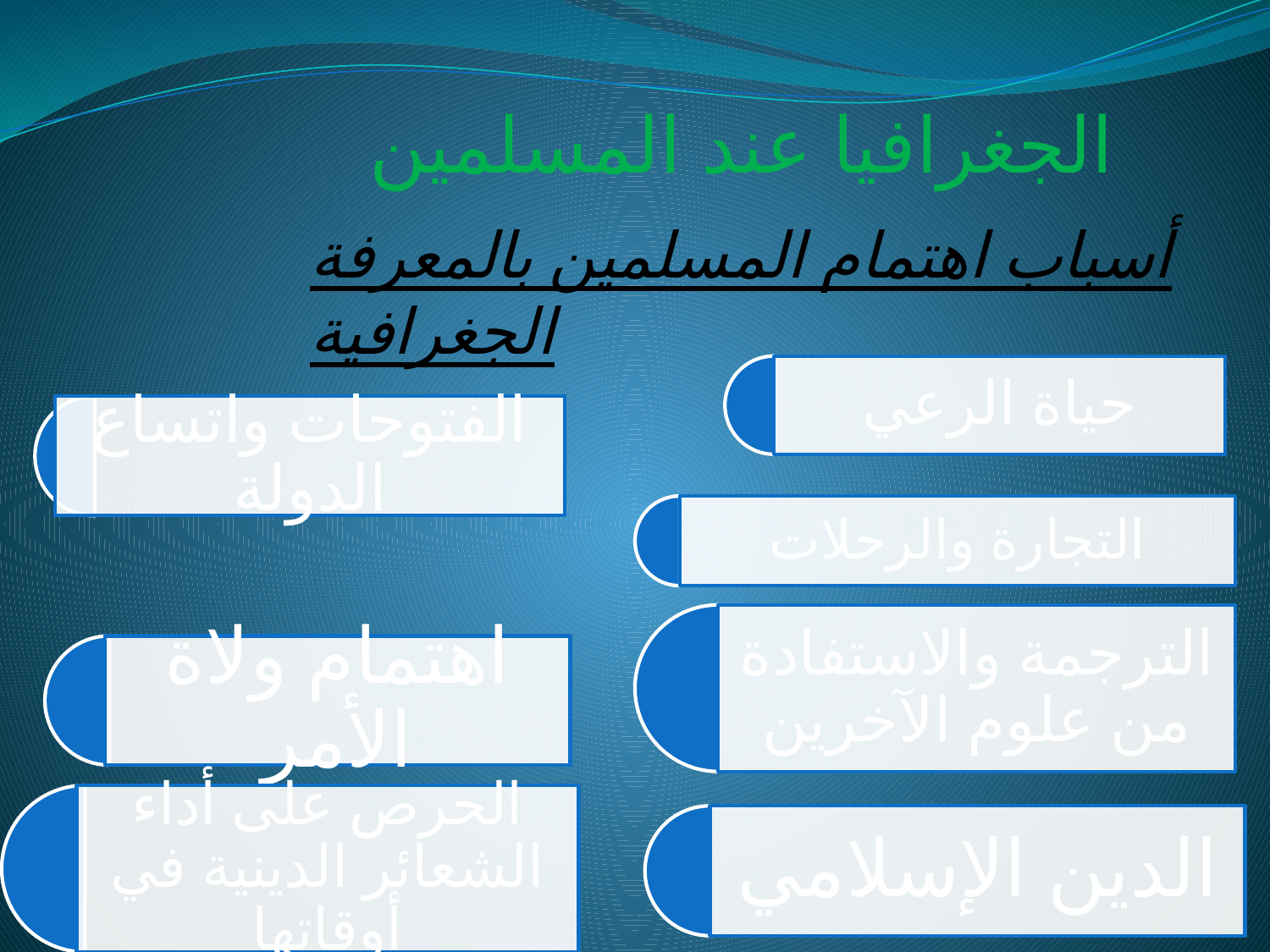

الجغرافيا عند المسلمين
أسباب اهتمام المسلمين بالمعرفة الجغرافية
حياة الرعي
الفتوحات واتساع الدولة
التجارة والرحلات
الترجمة والاستفادة من علوم الآخرين
اهتمام ولاة الأمر
الحرص على أداء الشعائر الدينية في أوقاتها
الدين الإسلامي